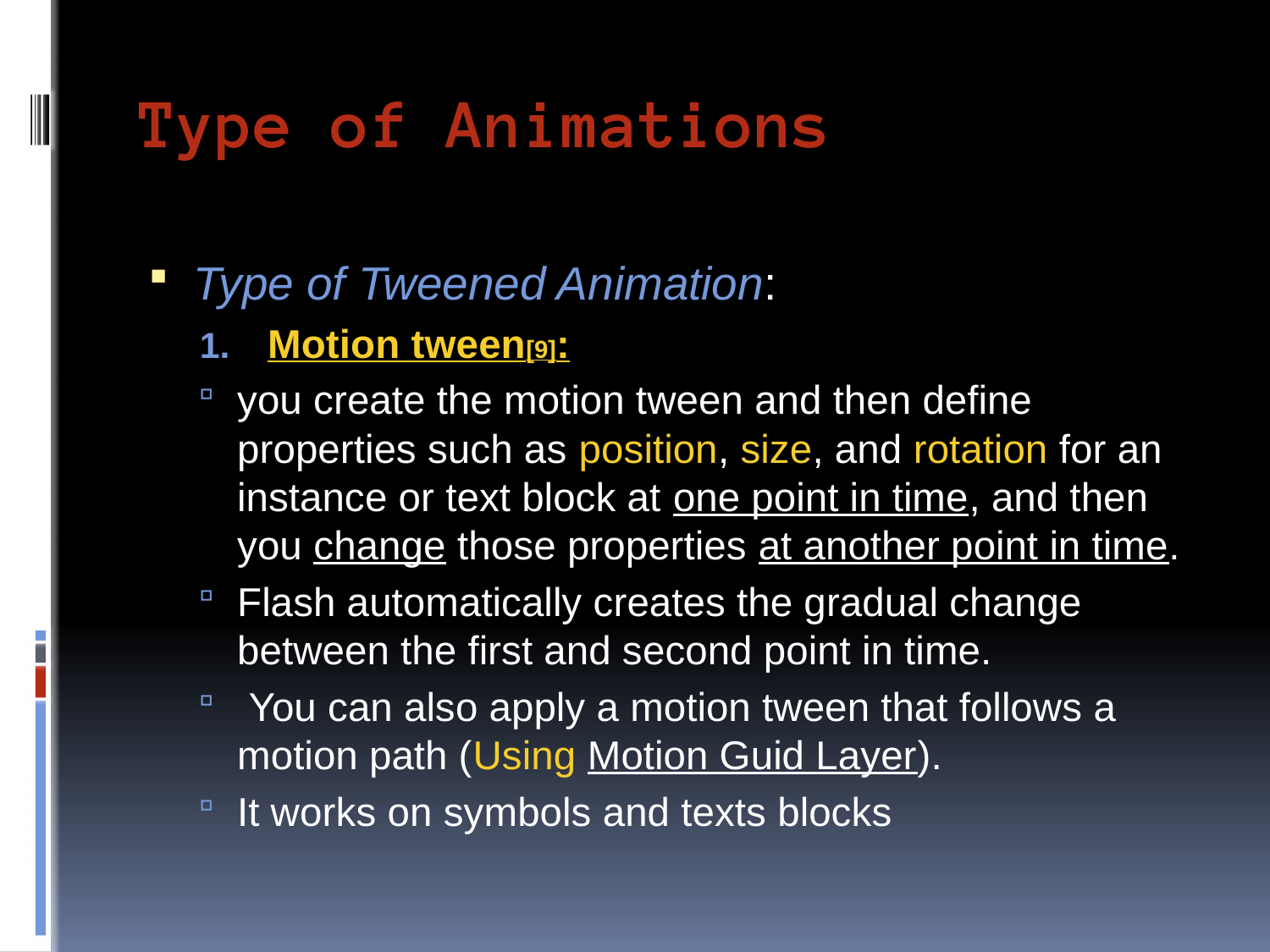

# Type of Animations
Type of Tweened Animation:
Motion tween[9]:
you create the motion tween and then define properties such as position, size, and rotation for an instance or text block at one point in time, and then you change those properties at another point in time.
Flash automatically creates the gradual change between the first and second point in time.
 You can also apply a motion tween that follows a motion path (Using Motion Guid Layer).
It works on symbols and texts blocks